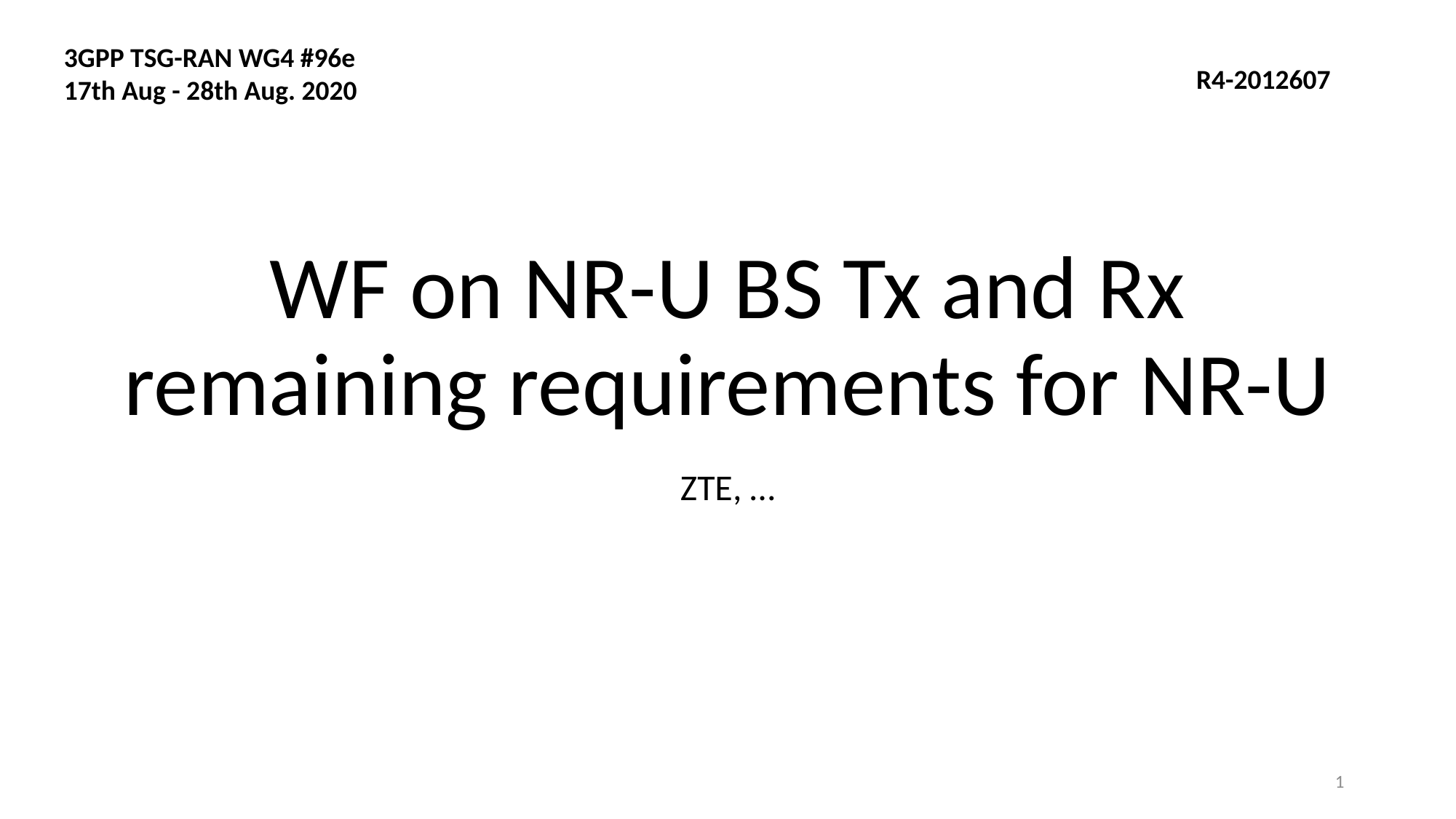

3GPP TSG-RAN WG4 #96e
17th Aug - 28th Aug. 2020
R4-2012607
# WF on NR-U BS Tx and Rx remaining requirements for NR-U
ZTE, …
1